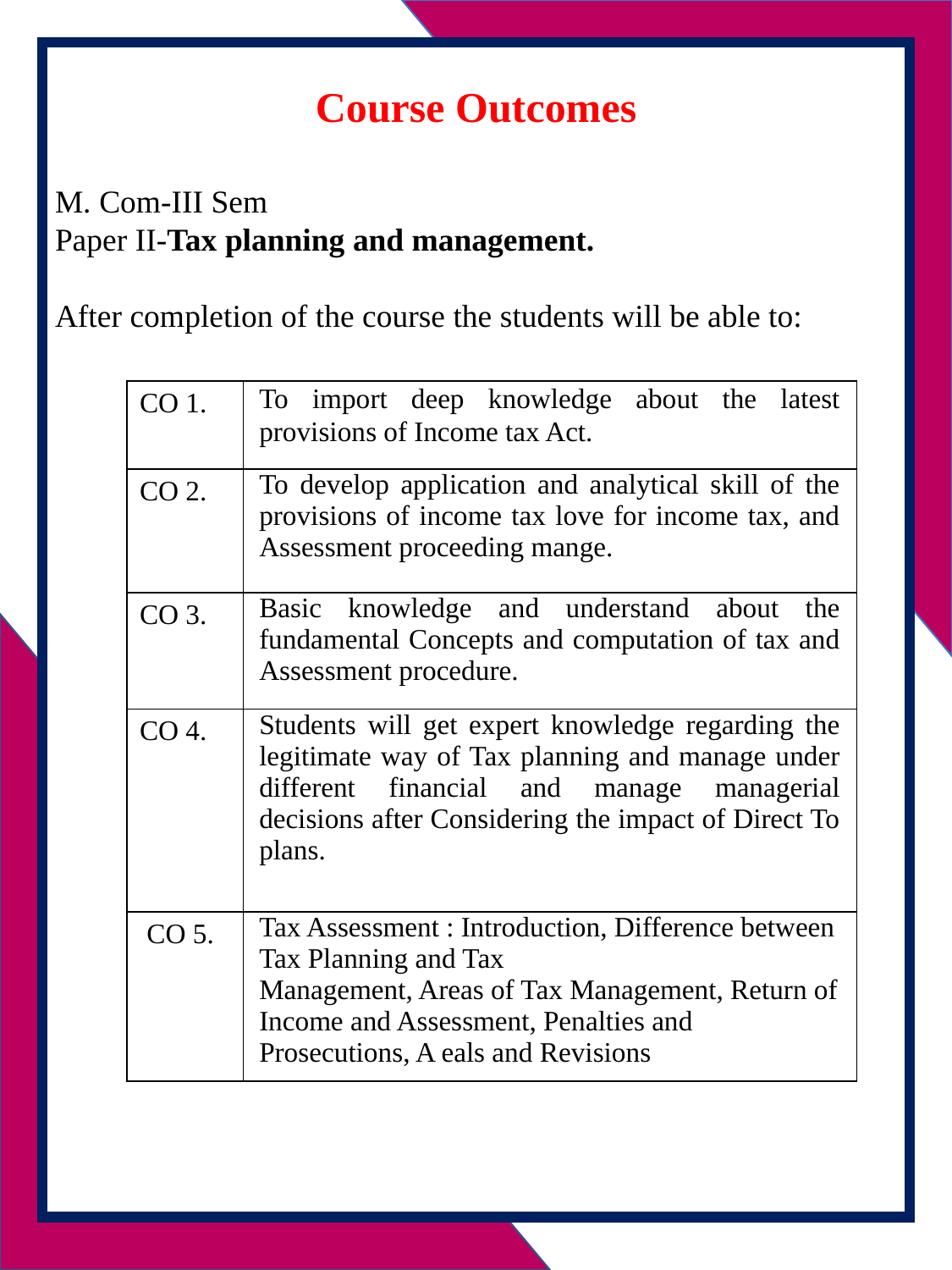

Course Outcomes

M. Com-III Sem
Paper II-Tax planning and management.

After completion of the course the students will be able to:

| CO 1. | To import deep knowledge about the latest provisions of Income tax Act. |
| --- | --- |
| CO 2. | To develop application and analytical skill of the provisions of income tax love for income tax, and Assessment proceeding mange. |
| CO 3. | Basic knowledge and understand about the fundamental Concepts and computation of tax and Assessment procedure. |
| CO 4. | Students will get expert knowledge regarding the legitimate way of Tax planning and manage under different financial and manage managerial decisions after Considering the impact of Direct To plans. |
| CO 5. | Tax Assessment : Introduction, Difference between Tax Planning and Tax Management, Areas of Tax Management, Return of Income and Assessment, Penalties and Prosecutions, A eals and Revisions |